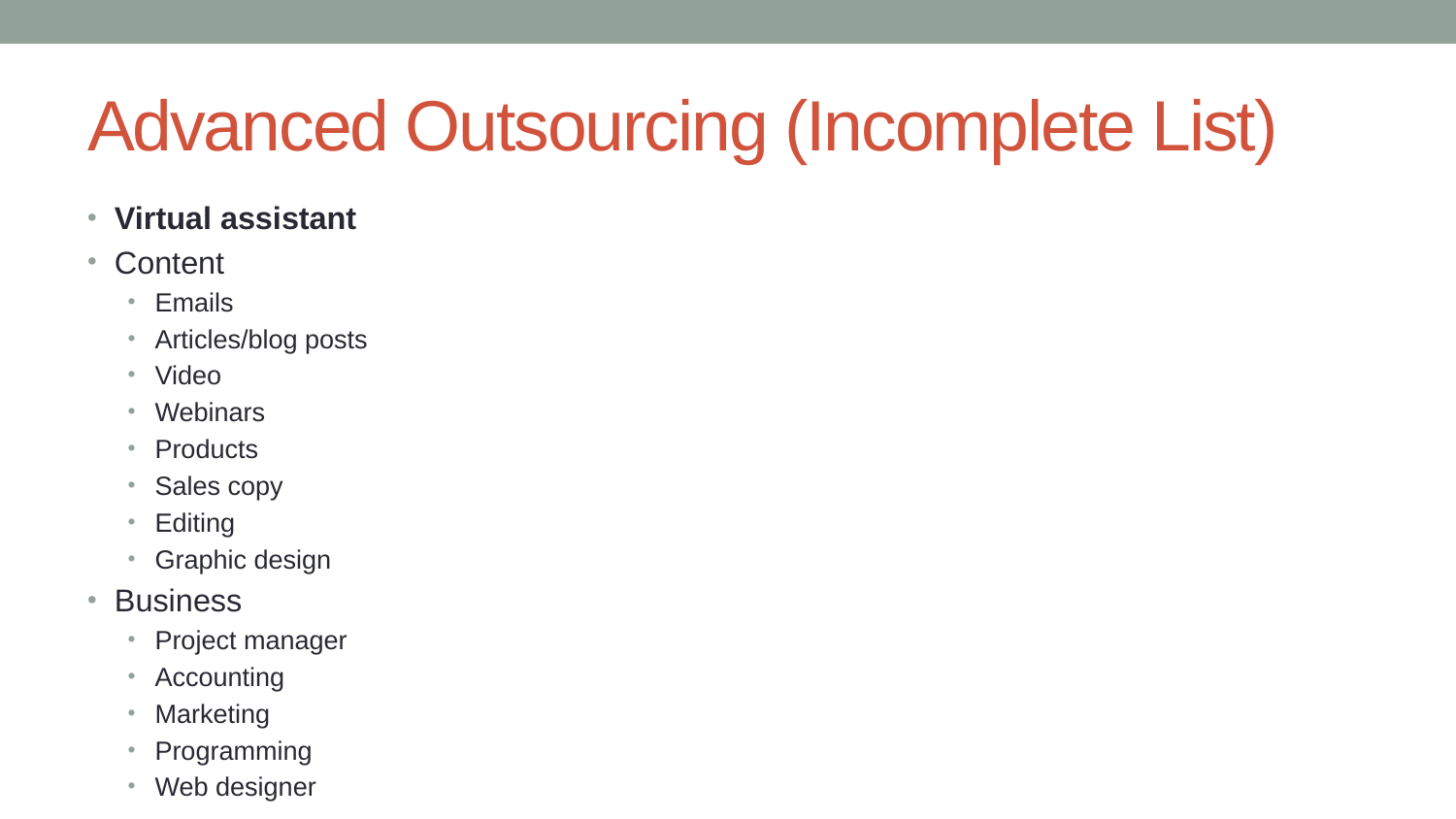

# Advanced Outsourcing (Incomplete List)
Virtual assistant
Content
Emails
Articles/blog posts
Video
Webinars
Products
Sales copy
Editing
Graphic design
Business
Project manager
Accounting
Marketing
Programming
Web designer